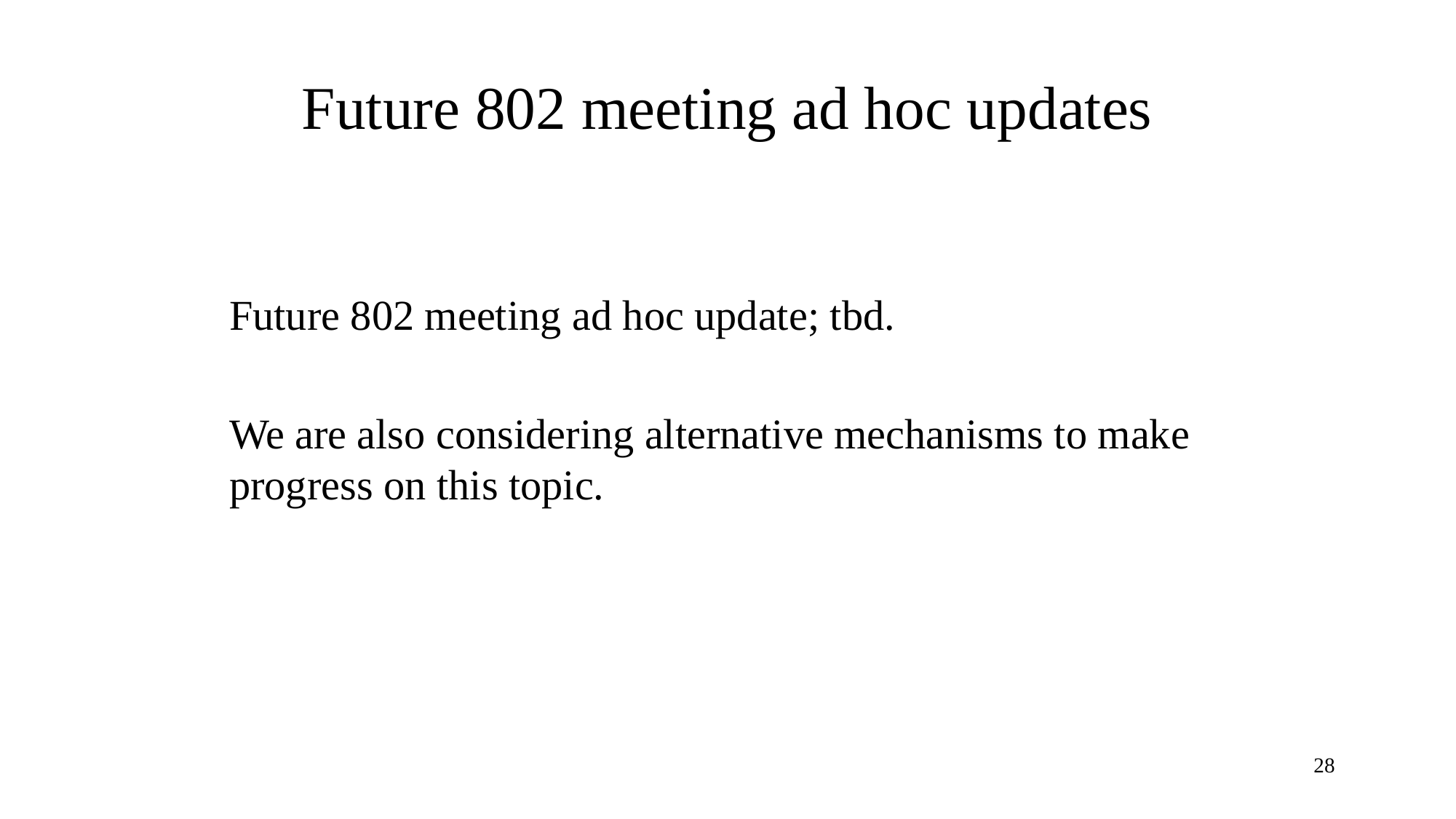

# Future 802 meeting ad hoc updates
Future 802 meeting ad hoc update; tbd.

We are also considering alternative mechanisms to make progress on this topic.
28